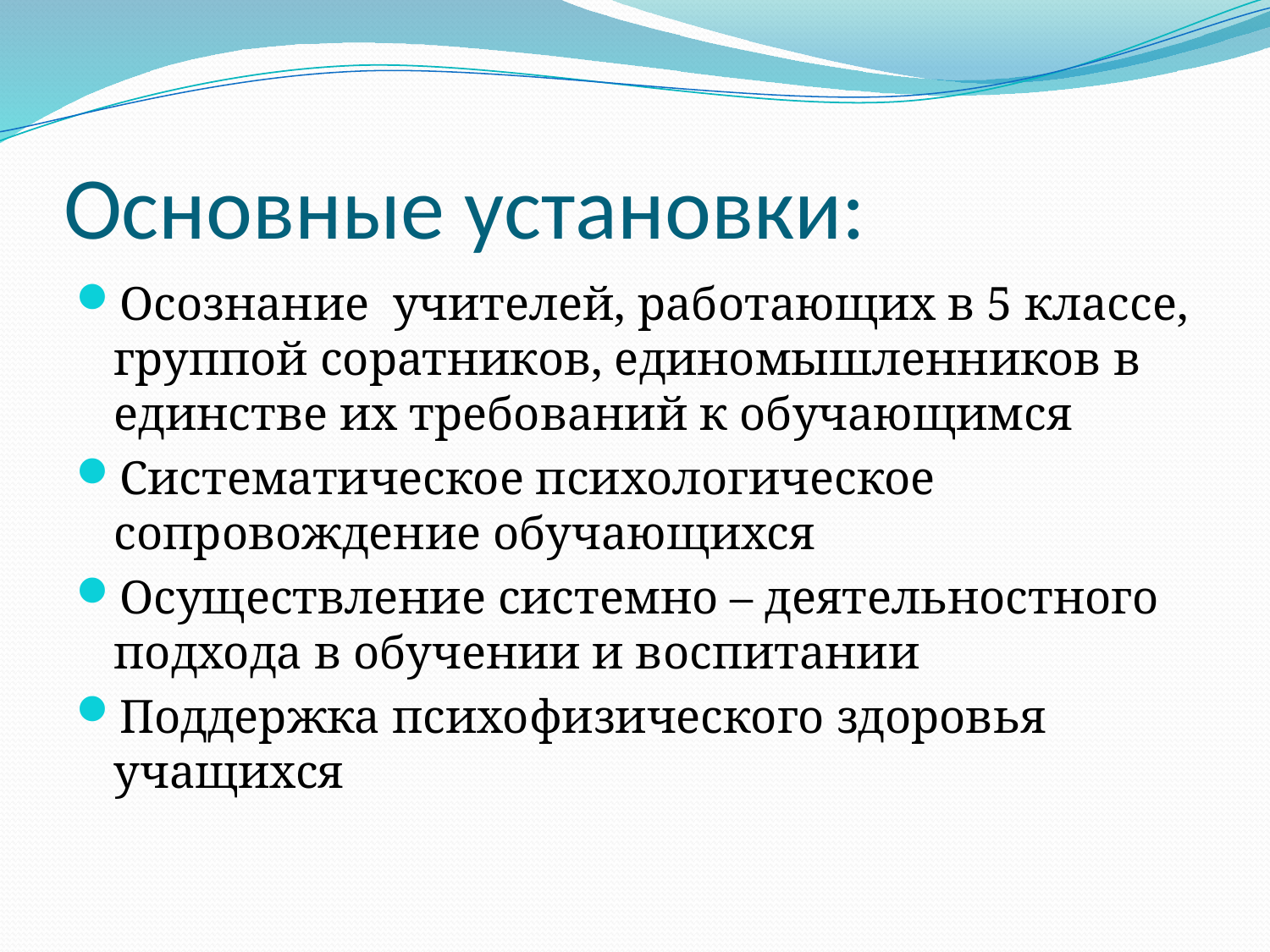

# Основные установки:
Осознание  учителей, работающих в 5 классе, группой соратников, единомышленников в единстве их требований к обучающимся
Систематическое психологическое сопровождение обучающихся
Осуществление системно – деятельностного подхода в обучении и воспитании
Поддержка психофизического здоровья учащихся